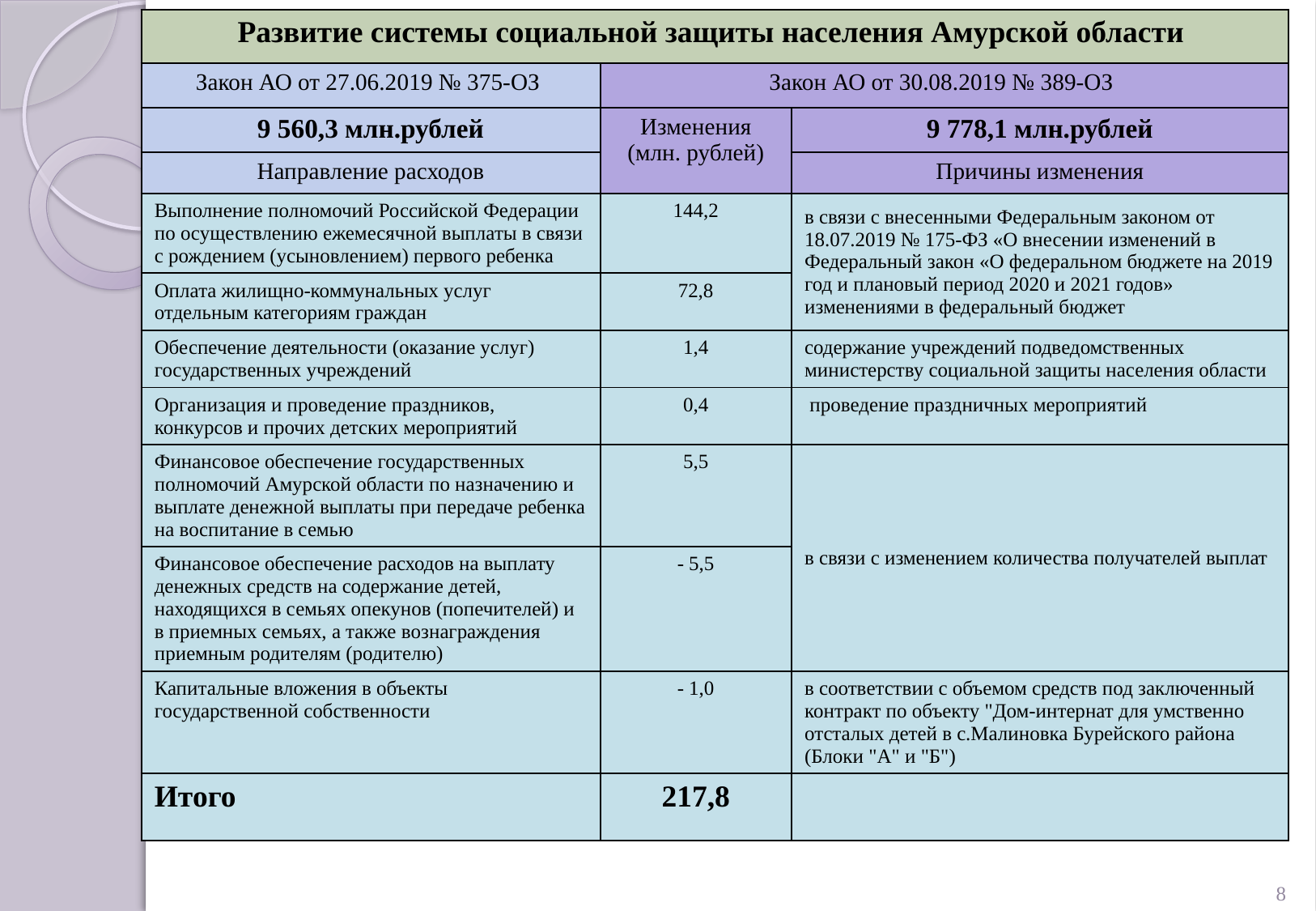

| Развитие системы социальной защиты населения Амурской области |  |  |
| --- | --- | --- |
| Закон АО от 27.06.2019 № 375-ОЗ | Закон АО от 30.08.2019 № 389-ОЗ |  |
| 9 560,3 млн.рублей | Изменения (млн. рублей) | 9 778,1 млн.рублей |
| Направление расходов |  | Причины изменения |
| Выполнение полномочий Российской Федерации по осуществлению ежемесячной выплаты в связи с рождением (усыновлением) первого ребенка | 144,2 | в связи с внесенными Федеральным законом от 18.07.2019 № 175-ФЗ «О внесении изменений в Федеральный закон «О федеральном бюджете на 2019 год и плановый период 2020 и 2021 годов» изменениями в федеральный бюджет |
| Оплата жилищно-коммунальных услуг отдельным категориям граждан | 72,8 |  |
| Обеспечение деятельности (оказание услуг) государственных учреждений | 1,4 | содержание учреждений подведомственных министерству социальной защиты населения области |
| Организация и проведение праздников, конкурсов и прочих детских мероприятий | 0,4 | проведение праздничных мероприятий |
| Финансовое обеспечение государственных полномочий Амурской области по назначению и выплате денежной выплаты при передаче ребенка на воспитание в семью | 5,5 | в связи с изменением количества получателей выплат |
| Финансовое обеспечение расходов на выплату денежных средств на содержание детей, находящихся в семьях опекунов (попечителей) и в приемных семьях, а также вознаграждения приемным родителям (родителю) | - 5,5 |  |
| Капитальные вложения в объекты государственной собственности | - 1,0 | в соответствии с объемом средств под заключенный контракт по объекту "Дом-интернат для умственно отсталых детей в с.Малиновка Бурейского района (Блоки "А" и "Б") |
| Итого | 217,8 |  |
8